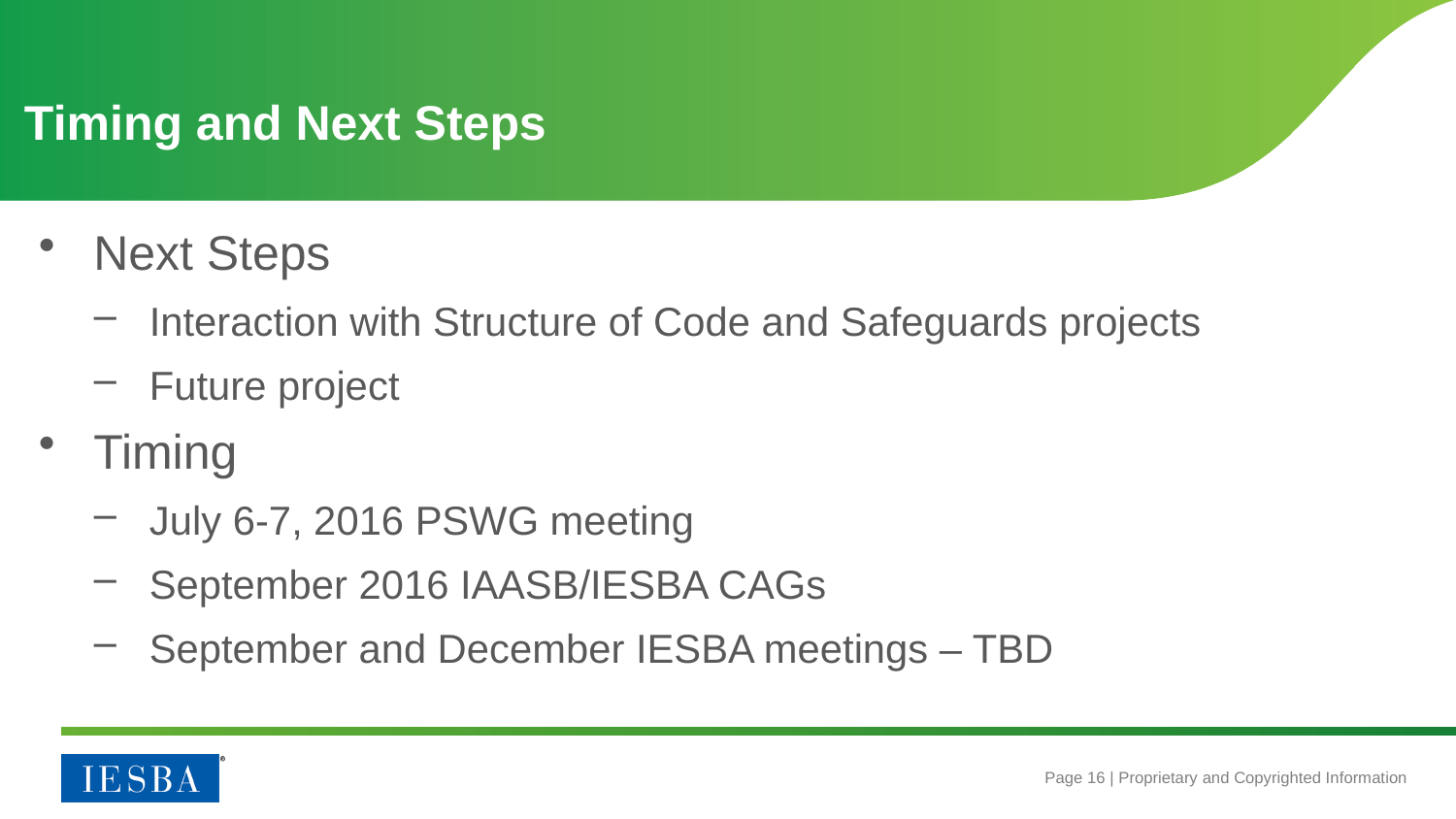

# Timing and Next Steps

Next Steps
Interaction with Structure of Code and Safeguards projects
Future project
Timing
July 6-7, 2016 PSWG meeting
September 2016 IAASB/IESBA CAGs
September and December IESBA meetings – TBD